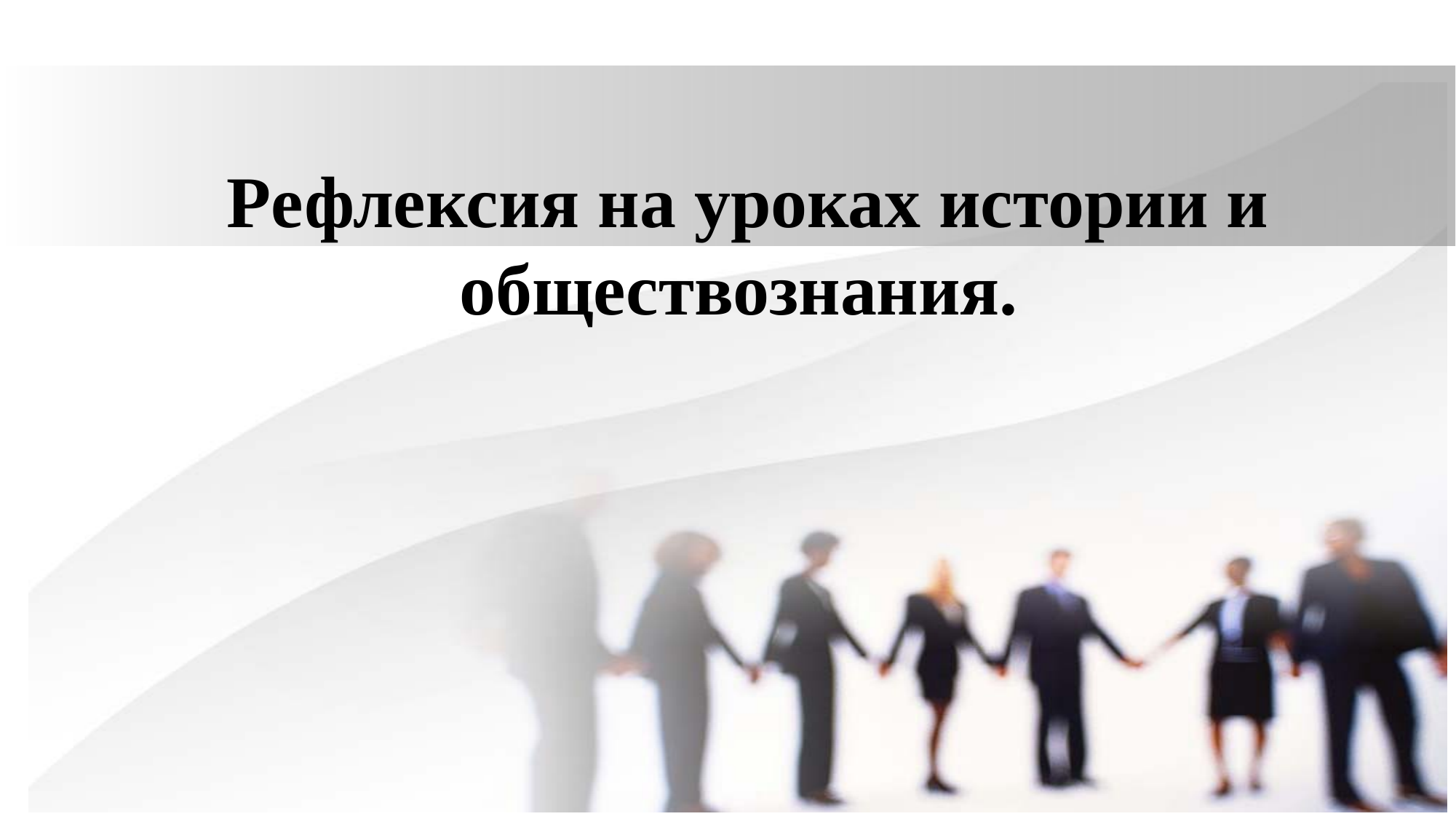

# Рефлексия на уроках истории и обществознания.